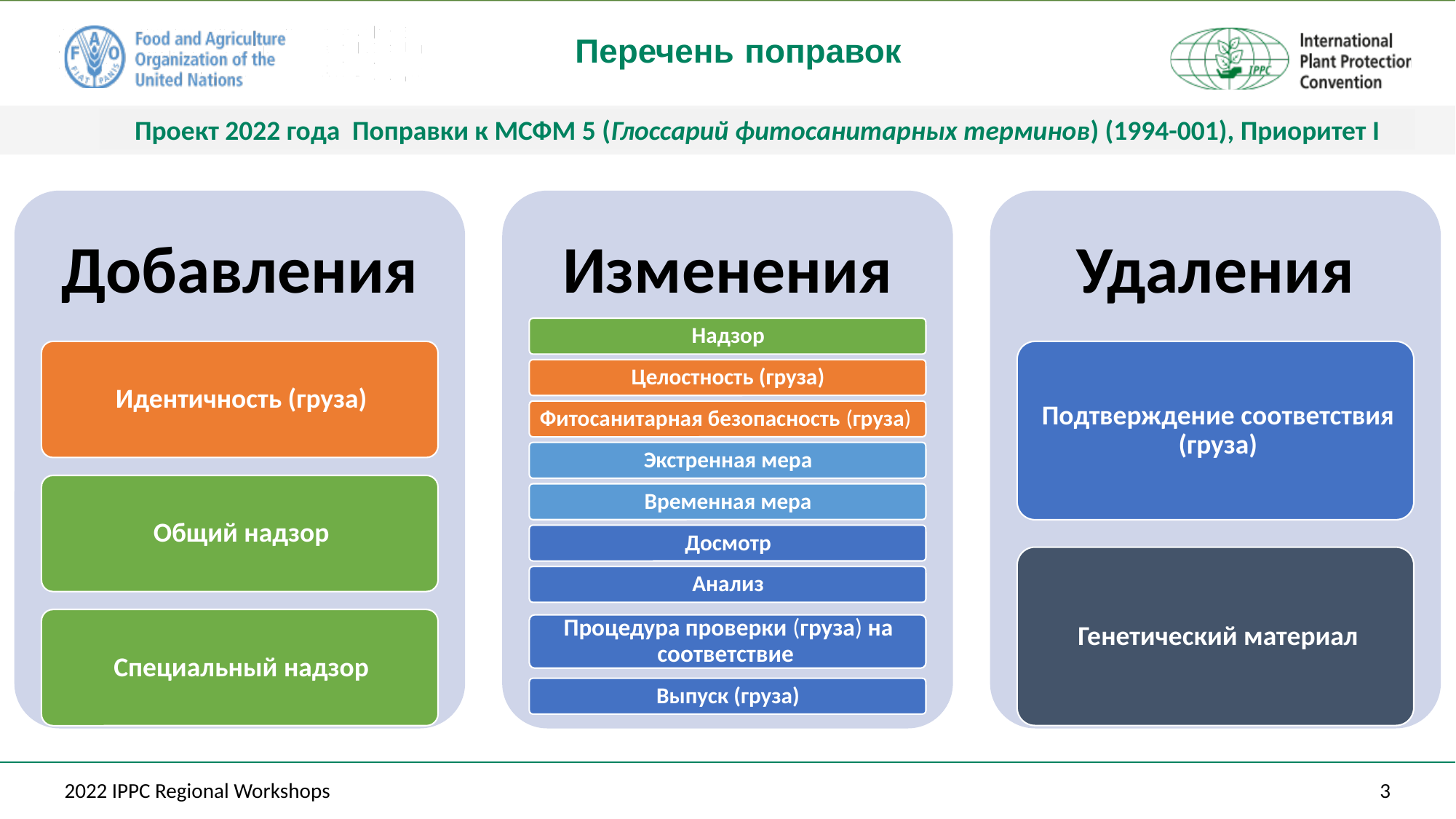

# Перечень поправок
Проект 2022 года  Поправки к МСФМ 5 (Глоссарий фитосанитарных терминов) (1994-001), Приоритет I
Добавления
Идентичность (груза)
Общий надзор
Специальный надзор
Изменения
Надзор
Целостность (груза)
Фитосанитарная безопасность (груза)
Экстренная мера
Временная мера
Досмотр
Анализ
Процедура проверки (груза) на соответствие
Выпуск (груза)
Удаления
Подтверждение соответствия (груза)
Генетический материал